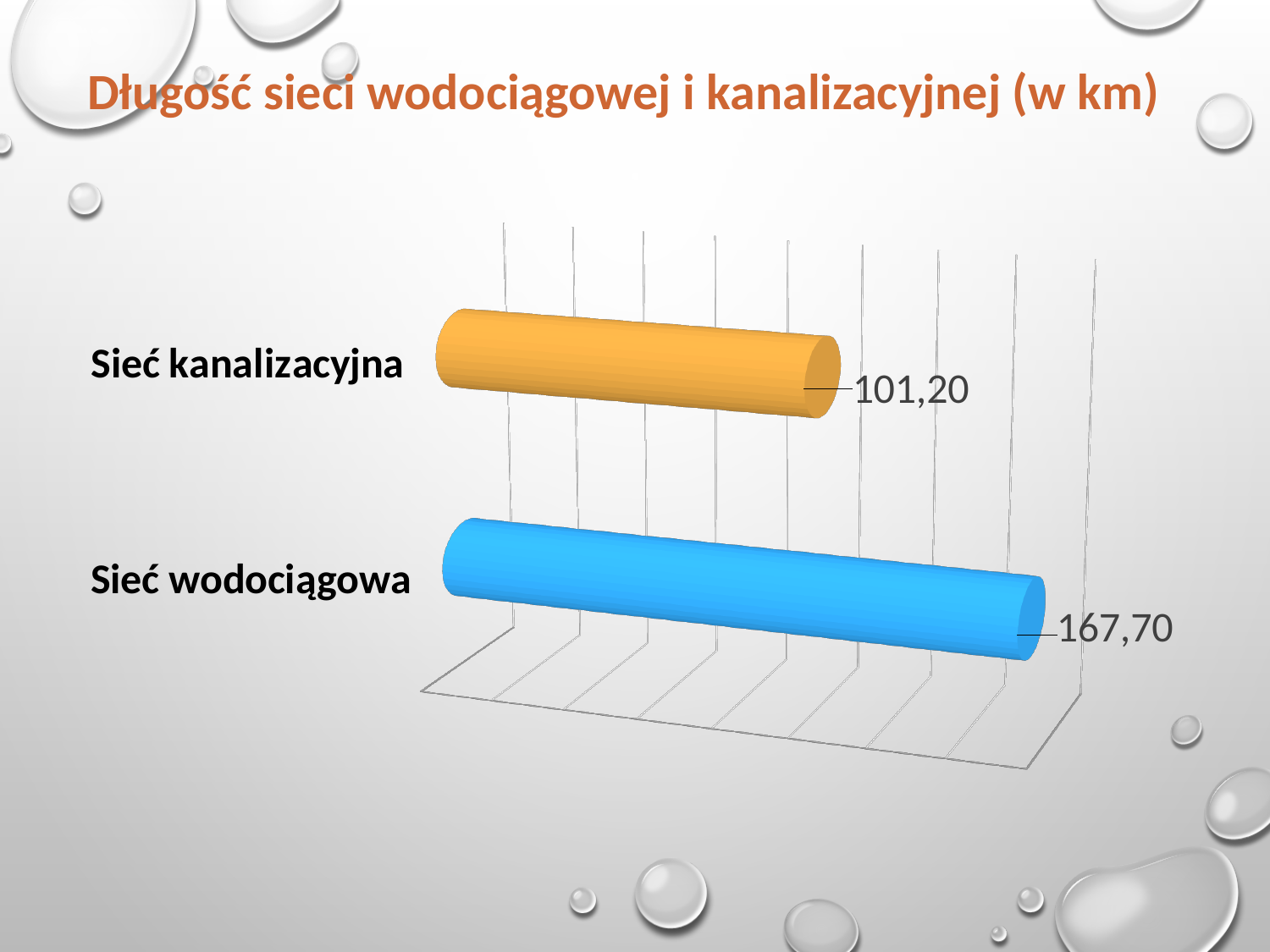

Długość sieci wodociągowej i kanalizacyjnej (w km)

[unsupported chart]